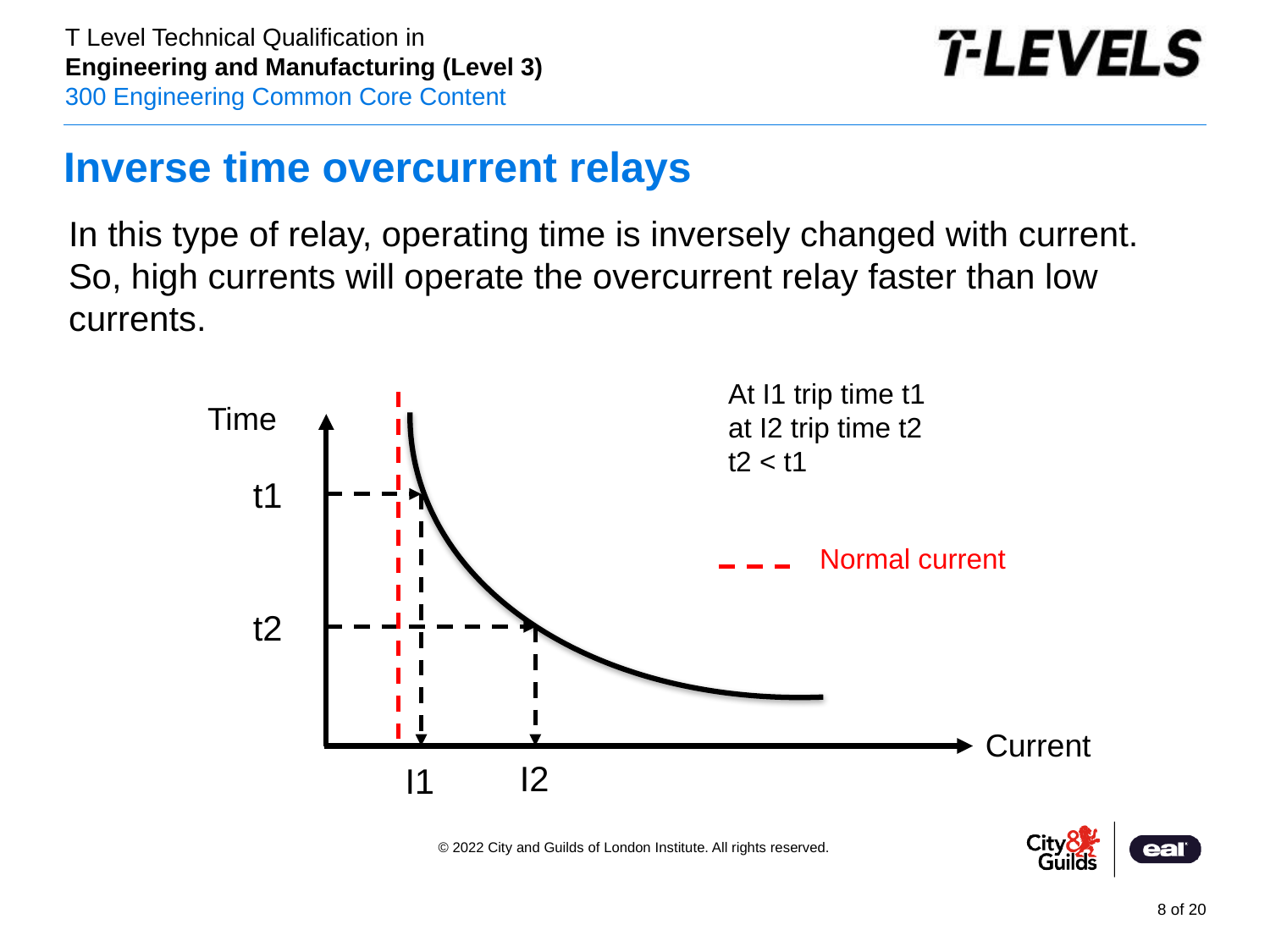

# Inverse time overcurrent relays
In this type of relay, operating time is inversely changed with current. So, high currents will operate the overcurrent relay faster than low currents.
At I1 trip time t1
at I2 trip time t2
t2 < t1
Time
t1
Normal current
t2
Current
I2
I1